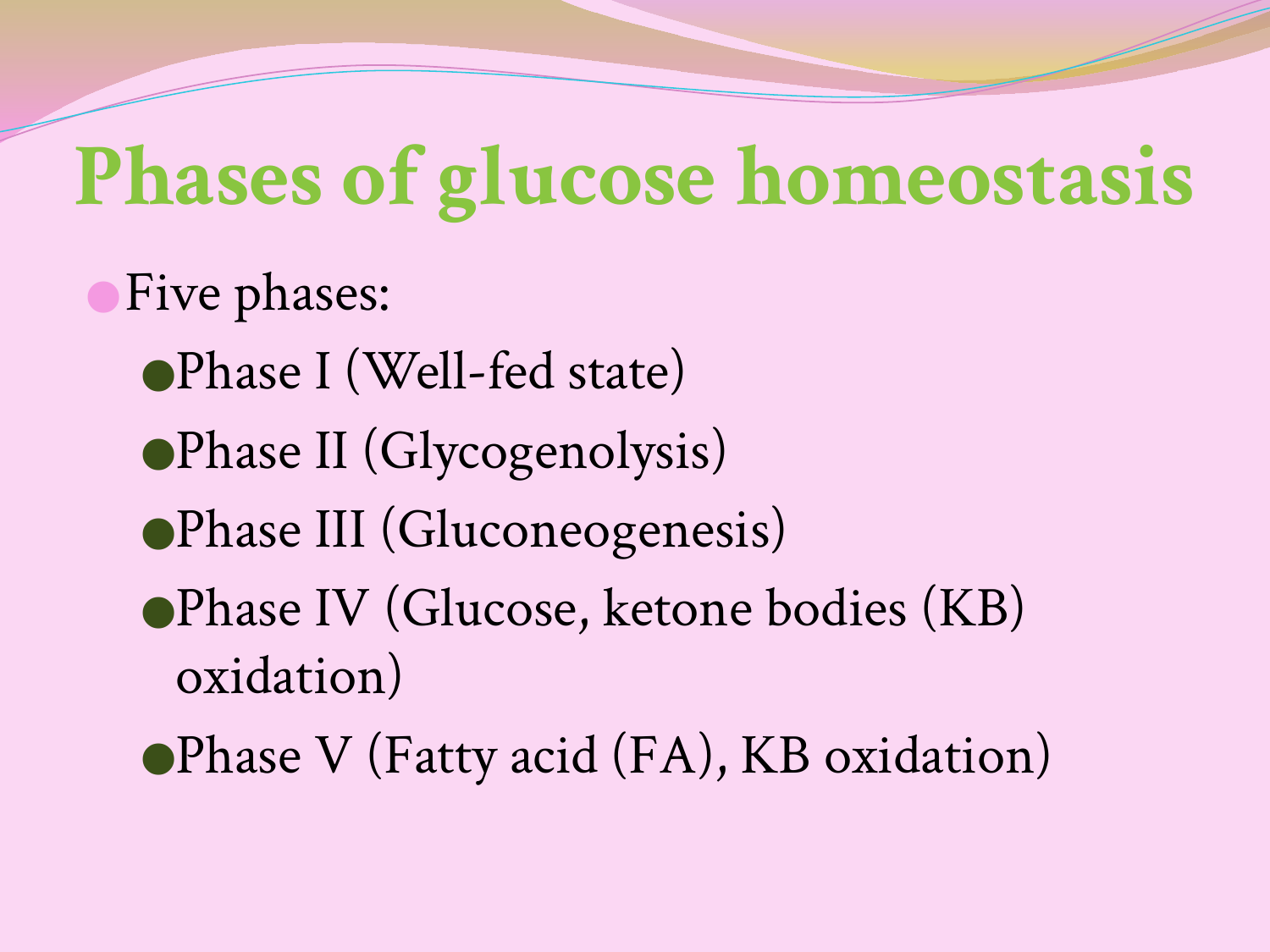

# Phases of glucose homeostasis
Five phases:
Phase I (Well-fed state)
Phase II (Glycogenolysis)
Phase III (Gluconeogenesis)
Phase IV (Glucose, ketone bodies (KB) oxidation)
Phase V (Fatty acid (FA), KB oxidation)